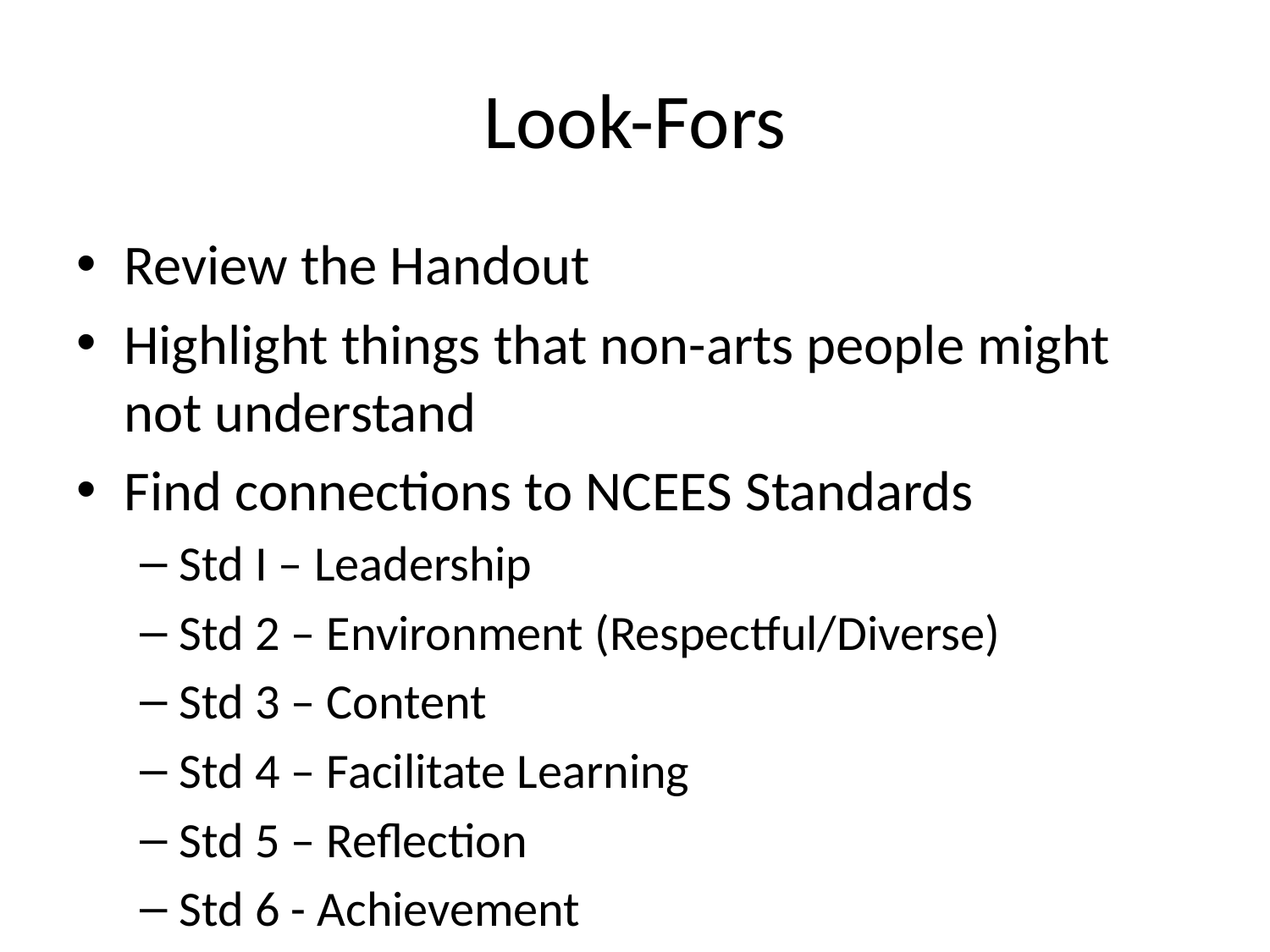

# Look-Fors
Review the Handout
Highlight things that non-arts people might not understand
Find connections to NCEES Standards
Std I – Leadership
Std 2 – Environment (Respectful/Diverse)
Std 3 – Content
Std 4 – Facilitate Learning
Std 5 – Reflection
Std 6 - Achievement